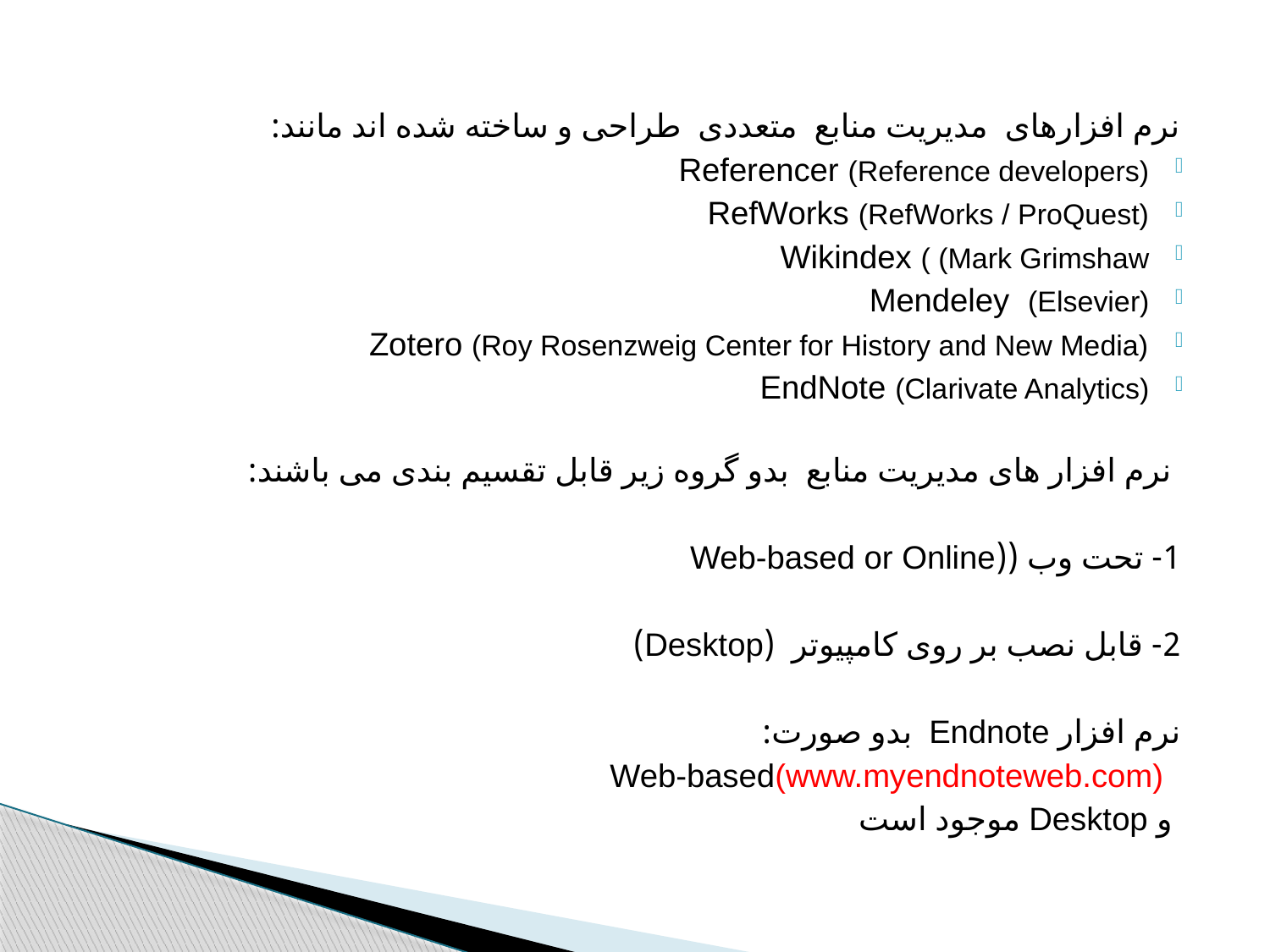

نرم افزارهای  مدیریت منابع  متعددی  طراحی و ساخته شده اند مانند:
Referencer (Reference developers)
RefWorks (RefWorks / ProQuest)
Wikindex ( (Mark Grimshaw
Mendeley  (Elsevier)
Zotero (Roy Rosenzweig Center for History and New Media)
EndNote (Clarivate Analytics)

 نرم افزار های مدیریت منابع  بدو گروه زیر قابل تقسیم بندی می باشند:

1- تحت وب ((Web-based or Online

2- قابل نصب بر روی کامپیوتر  (Desktop)

نرم افزار Endnote  بدو صورت:
  Web-based(www.myendnoteweb.com)
 و Desktop موجود است